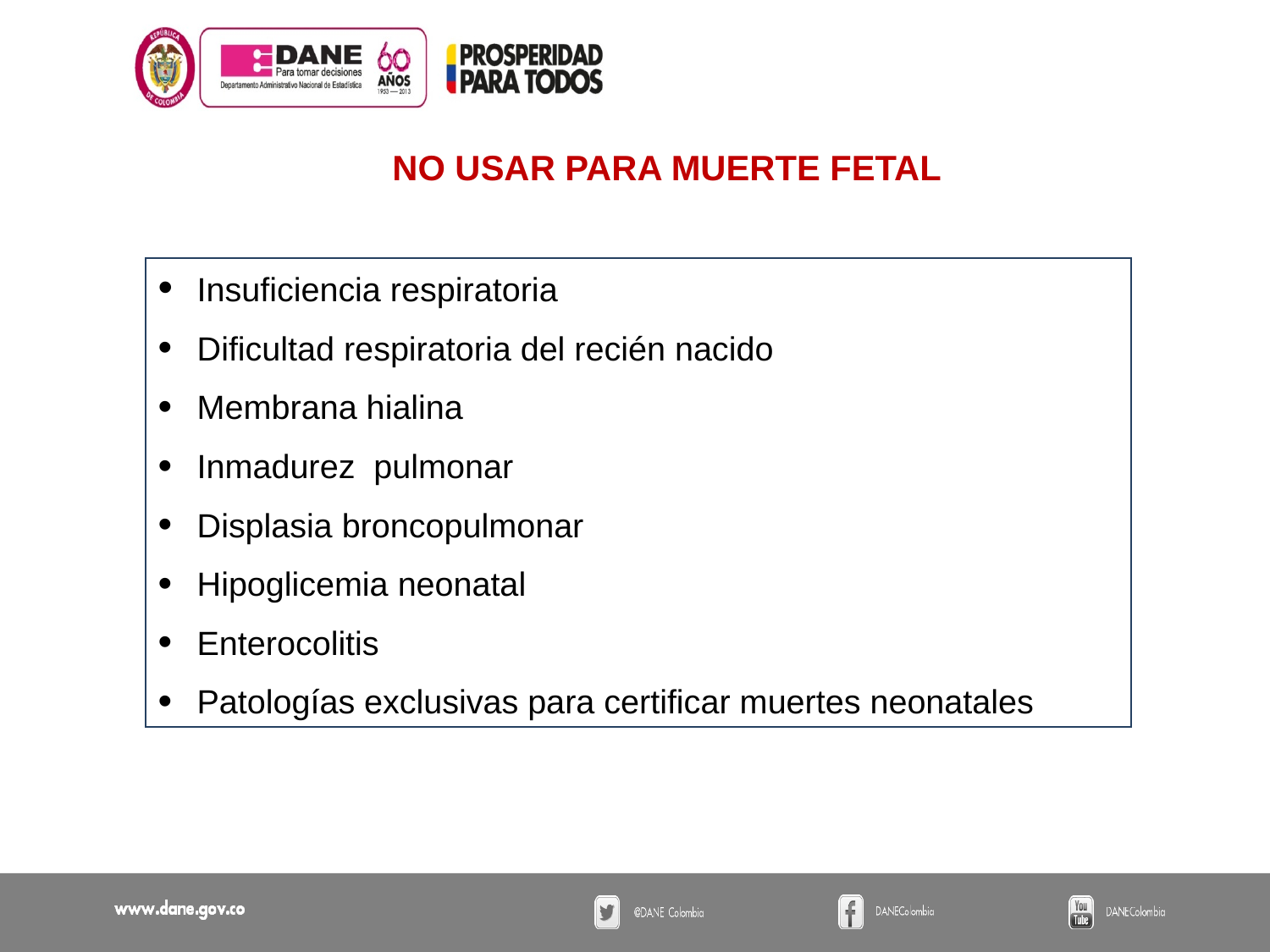

NO USAR PARA MUERTE FETAL
	Insuficiencia respiratoria
	Dificultad respiratoria del recién nacido
	Membrana hialina
	Inmadurez  pulmonar
	Displasia broncopulmonar
	Hipoglicemia neonatal
	Enterocolitis
	Patologías exclusivas para certificar muertes neonatales